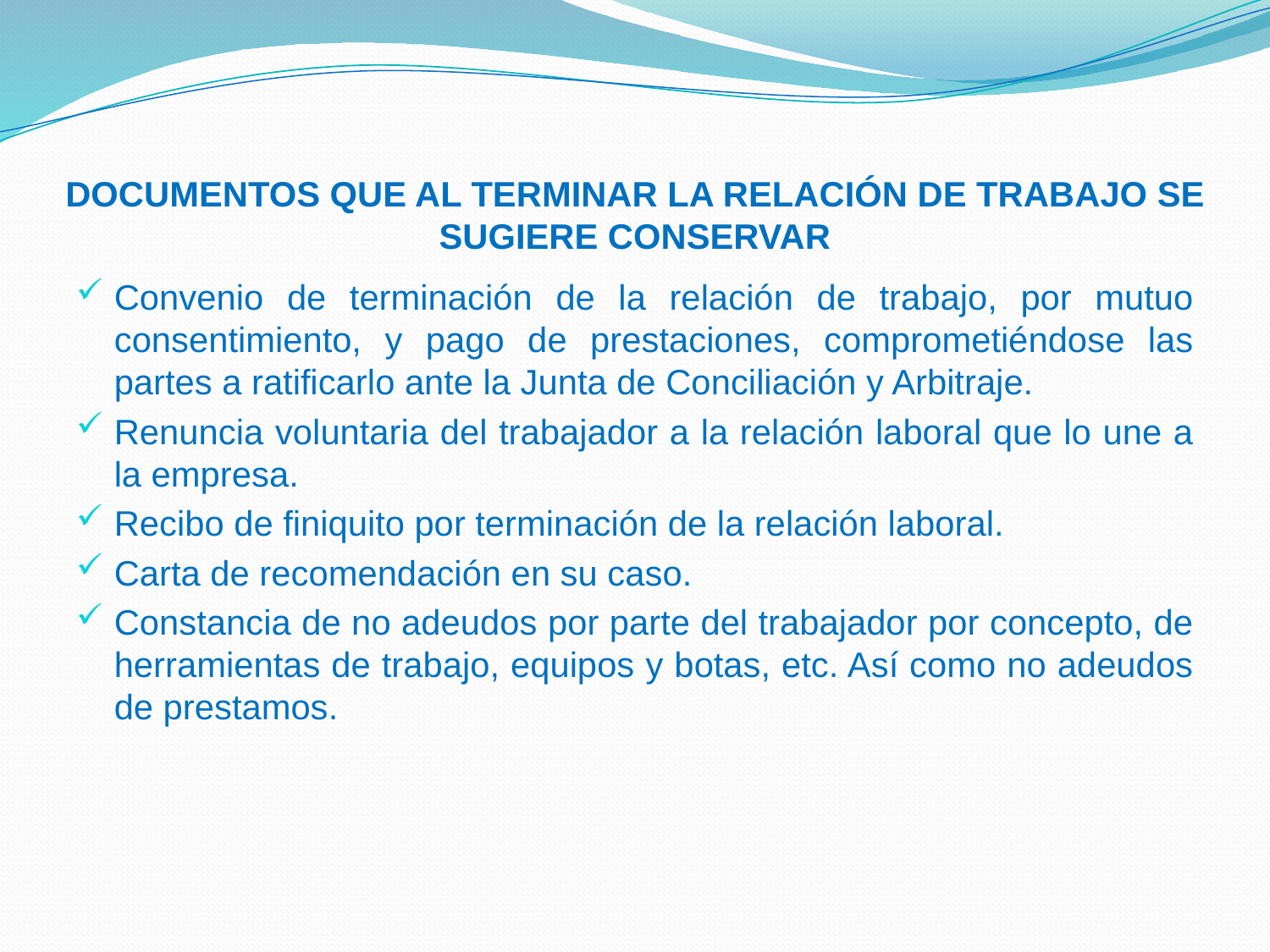

# DOCUMENTOS QUE AL TERMINAR LA RELACIÓN DE TRABAJO SE SUGIERE CONSERVAR
Convenio de terminación de la relación de trabajo, por mutuo consentimiento, y pago de prestaciones, comprometiéndose las partes a ratificarlo ante la Junta de Conciliación y Arbitraje.
Renuncia voluntaria del trabajador a la relación laboral que lo une a la empresa.
Recibo de finiquito por terminación de la relación laboral.
Carta de recomendación en su caso.
Constancia de no adeudos por parte del trabajador por concepto, de herramientas de trabajo, equipos y botas, etc. Así como no adeudos de prestamos.